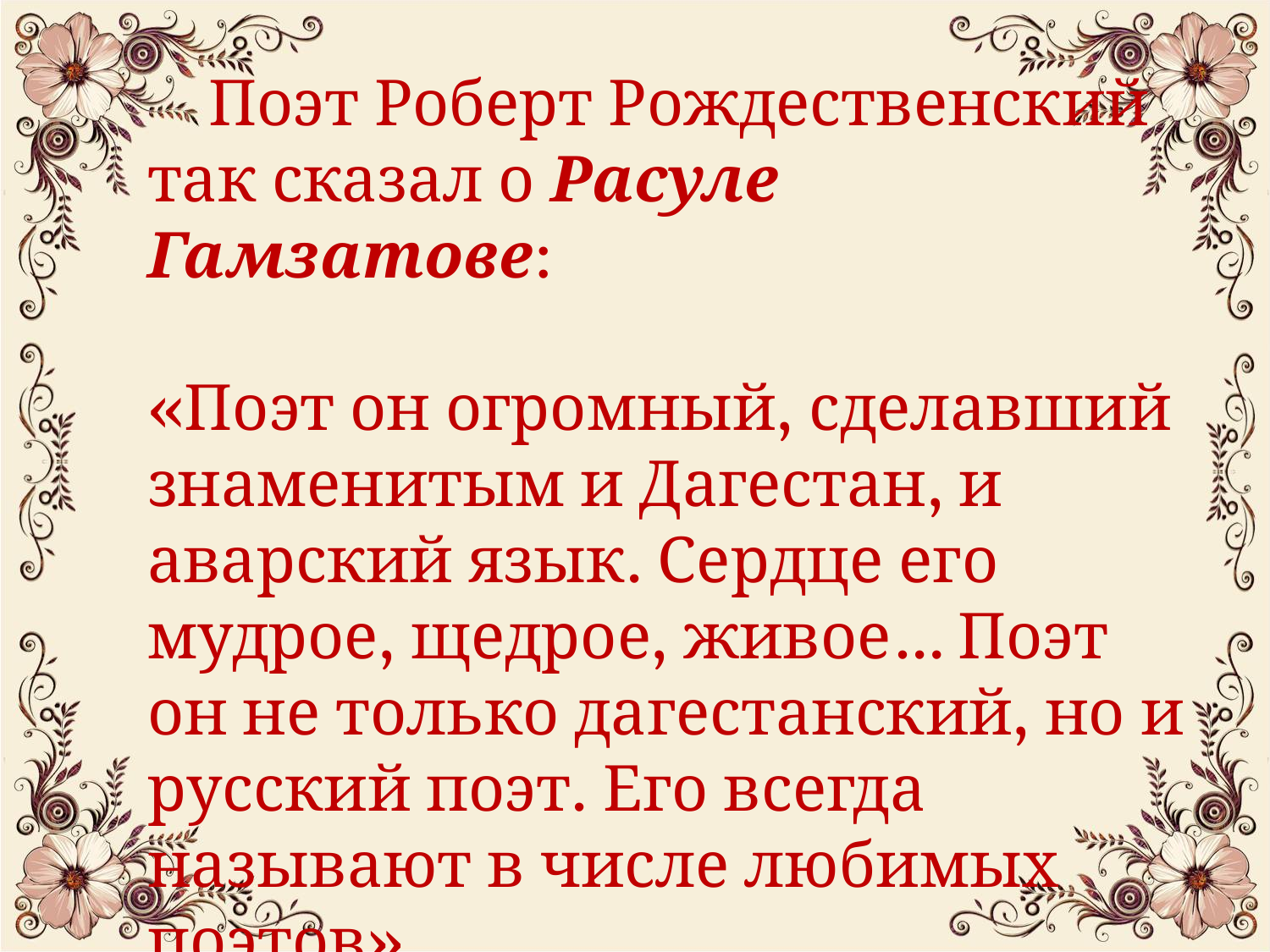

Поэт Роберт Рождественский так сказал о Расуле Гамзатове:

«Поэт он огромный, сделавший знаменитым и Дагестан, и аварский язык. Сердце его мудрое, щедрое, живое… Поэт он не только дагестанский, но и русский поэт. Его всегда называют в числе любимых поэтов».